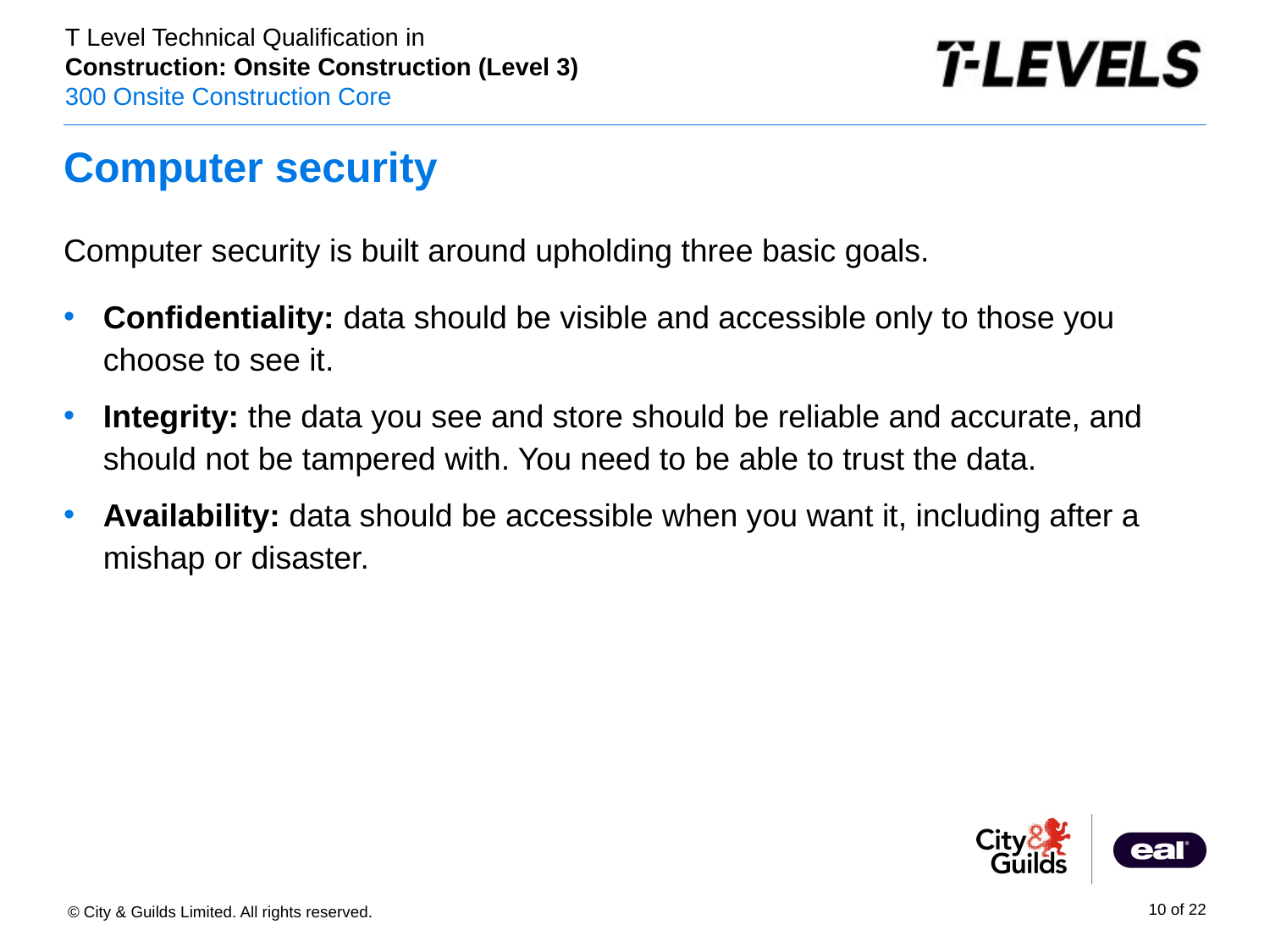

# Computer security
Computer security is built around upholding three basic goals.
Confidentiality: data should be visible and accessible only to those you choose to see it.
Integrity: the data you see and store should be reliable and accurate, and should not be tampered with. You need to be able to trust the data.
Availability: data should be accessible when you want it, including after a mishap or disaster.